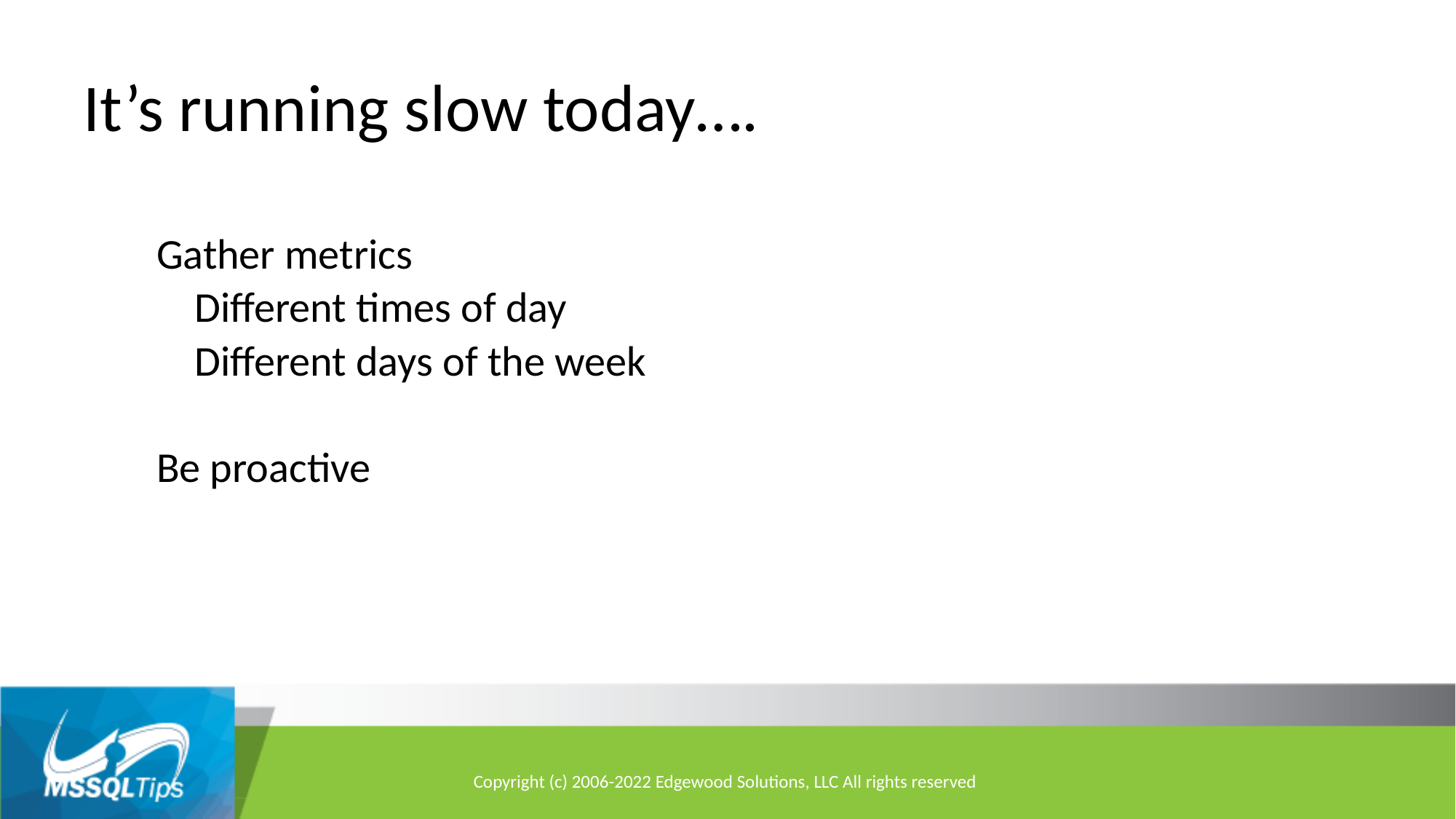

# It’s running slow today….

Gather metrics
    Different times of day
    Different days of the week

Be proactive